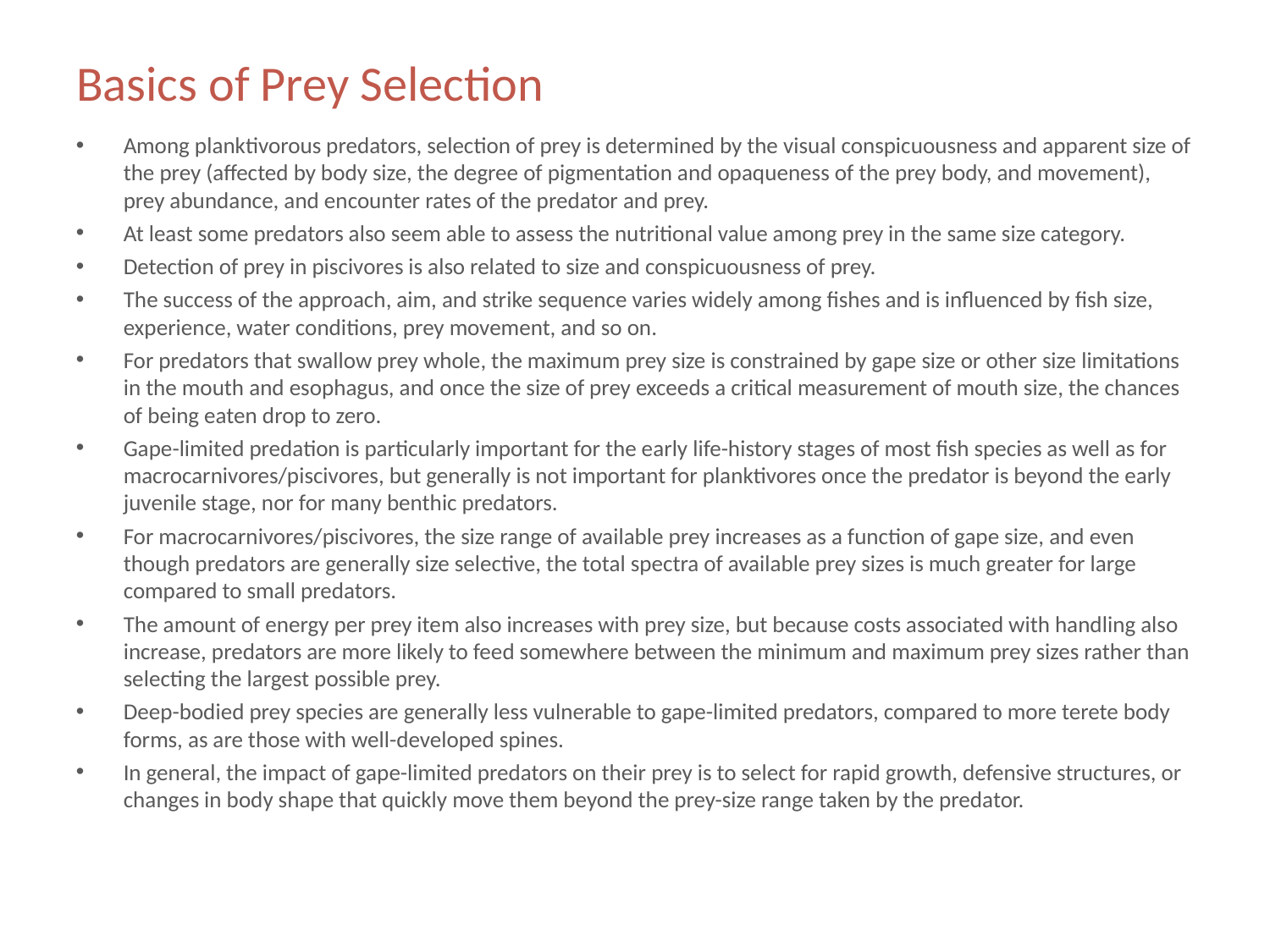

# Basics of Prey Selection
Among planktivorous predators, selection of prey is determined by the visual conspicuousness and apparent size of the prey (affected by body size, the degree of pigmentation and opaqueness of the prey body, and movement), prey abundance, and encounter rates of the predator and prey.
At least some predators also seem able to assess the nutritional value among prey in the same size category.
Detection of prey in piscivores is also related to size and conspicuousness of prey.
The success of the approach, aim, and strike sequence varies widely among fishes and is influenced by fish size, experience, water conditions, prey movement, and so on.
For predators that swallow prey whole, the maximum prey size is constrained by gape size or other size limitations in the mouth and esophagus, and once the size of prey exceeds a critical measurement of mouth size, the chances of being eaten drop to zero.
Gape-limited predation is particularly important for the early life-history stages of most fish species as well as for macrocarnivores/piscivores, but generally is not important for planktivores once the predator is beyond the early juvenile stage, nor for many benthic predators.
For macrocarnivores/piscivores, the size range of available prey increases as a function of gape size, and even though predators are generally size selective, the total spectra of available prey sizes is much greater for large compared to small predators.
The amount of energy per prey item also increases with prey size, but because costs associated with handling also increase, predators are more likely to feed somewhere between the minimum and maximum prey sizes rather than selecting the largest possible prey.
Deep-bodied prey species are generally less vulnerable to gape-limited predators, compared to more terete body forms, as are those with well-developed spines.
In general, the impact of gape-limited predators on their prey is to select for rapid growth, defensive structures, or changes in body shape that quickly move them beyond the prey-size range taken by the predator.